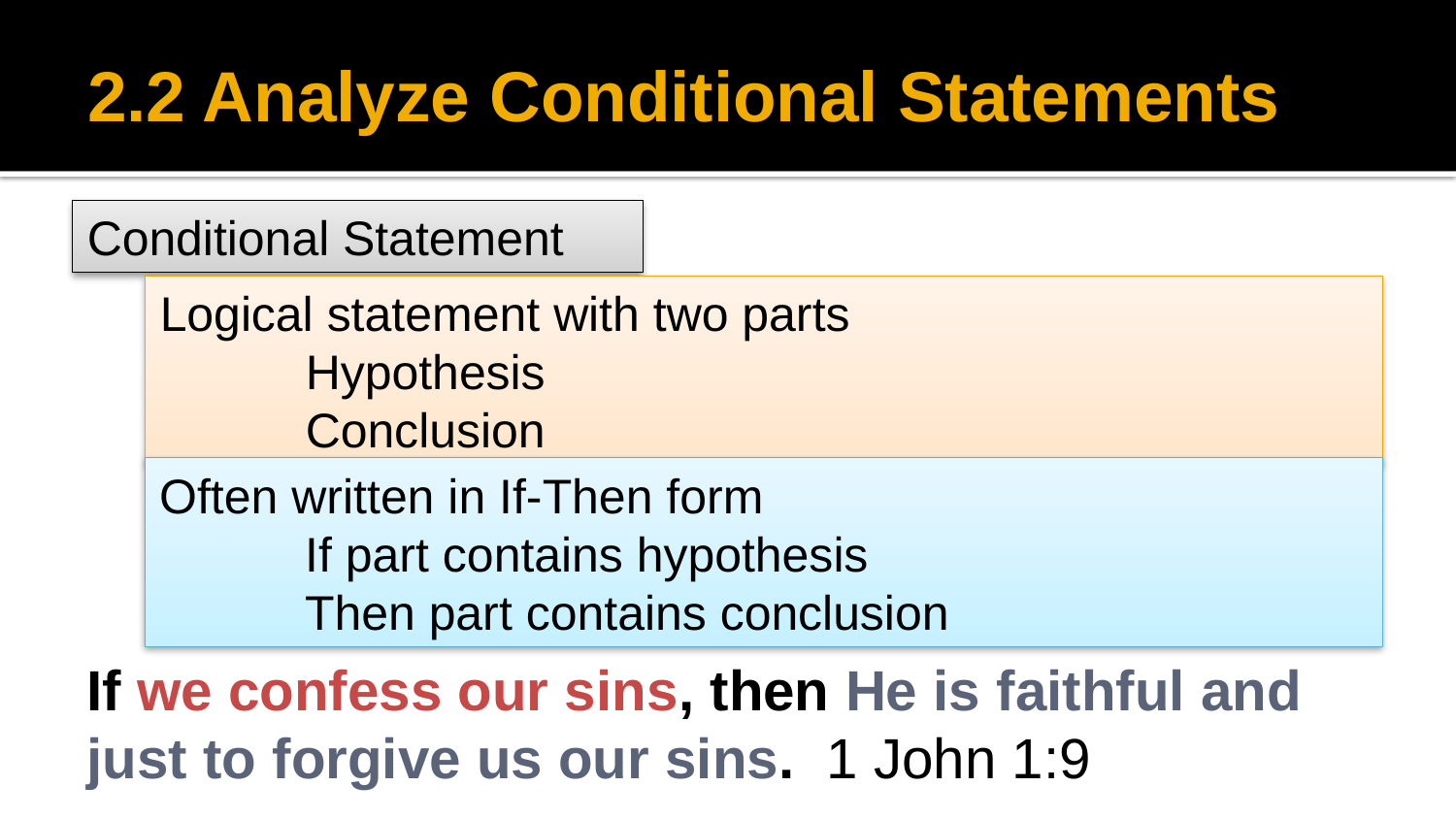

# 2.2 Analyze Conditional Statements
Conditional Statement
Logical statement with two parts
	Hypothesis
	Conclusion
Often written in If-Then form
	If part contains hypothesis
	Then part contains conclusion
If we confess our sins, then He is faithful and just to forgive us our sins.  1 John 1:9